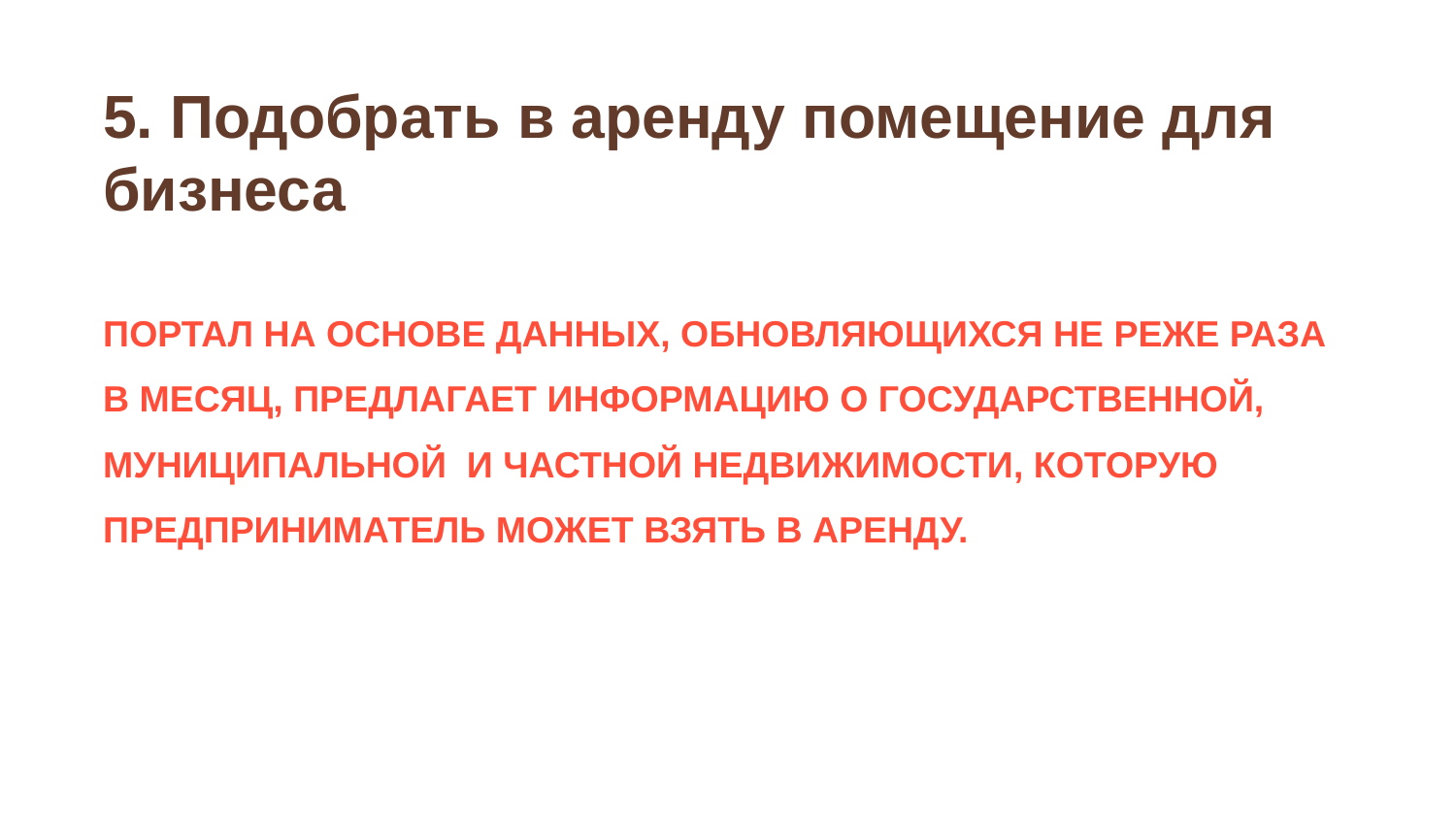

# 5. Подобрать в аренду помещение для бизнеса

Портал на основе данных, обновляющихся не реже раза в месяц, предлагает информацию о государственной, муниципальной  и частной недвижимости, которую предприниматель может взять в аренду.